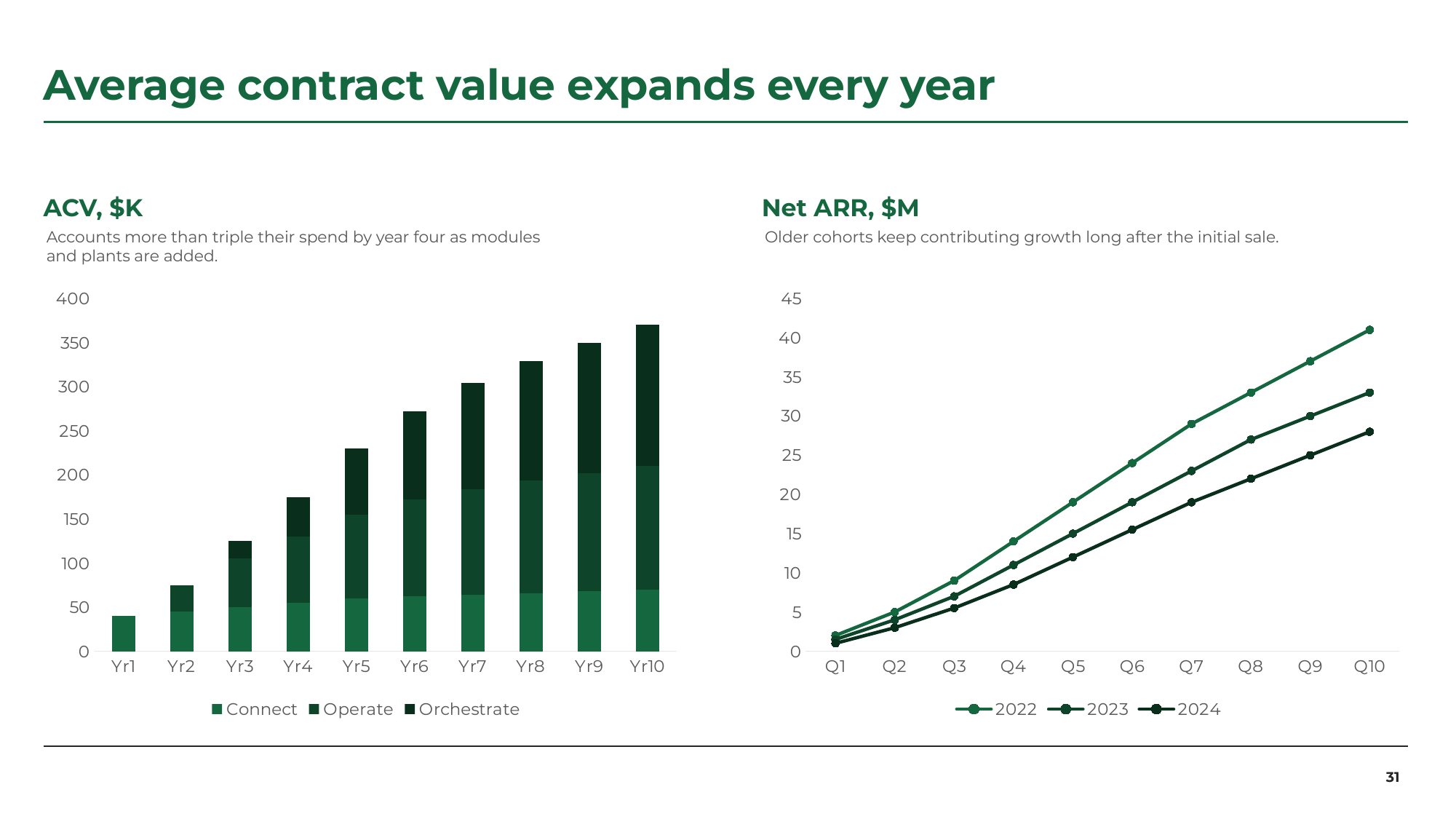

# Average contract value expands every year
ACV, $K
Net ARR, $M
Older cohorts keep contributing growth long after the initial sale.
Accounts more than triple their spend by year four as modules
and plants are added.

### Chart

| Category | Connect | Operate | Orchestrate |
|---|---|---|---|
| Yr1 | 40.0 | 0.0 | 0.0 |
| Yr2 | 45.0 | 30.0 | 0.0 |
| Yr3 | 50.0 | 55.0 | 20.0 |
| Yr4 | 55.0 | 75.0 | 45.0 |
| Yr5 | 60.0 | 95.0 | 75.0 |
| Yr6 | 62.0 | 110.0 | 100.0 |
| Yr7 | 64.0 | 120.0 | 120.0 |
| Yr8 | 66.0 | 128.0 | 135.0 |
| Yr9 | 68.0 | 134.0 | 148.0 |
| Yr10 | 70.0 | 140.0 | 160.0 |

### Chart

| Category | 2022 | 2023 | 2024 |
|---|---|---|---|
| Q1 | 2.0 | 1.5 | 1.0 |
| Q2 | 5.0 | 4.0 | 3.0 |
| Q3 | 9.0 | 7.0 | 5.5 |
| Q4 | 14.0 | 11.0 | 8.5 |
| Q5 | 19.0 | 15.0 | 12.0 |
| Q6 | 24.0 | 19.0 | 15.5 |
| Q7 | 29.0 | 23.0 | 19.0 |
| Q8 | 33.0 | 27.0 | 22.0 |
| Q9 | 37.0 | 30.0 | 25.0 |
| Q10 | 41.0 | 33.0 | 28.0 |
31